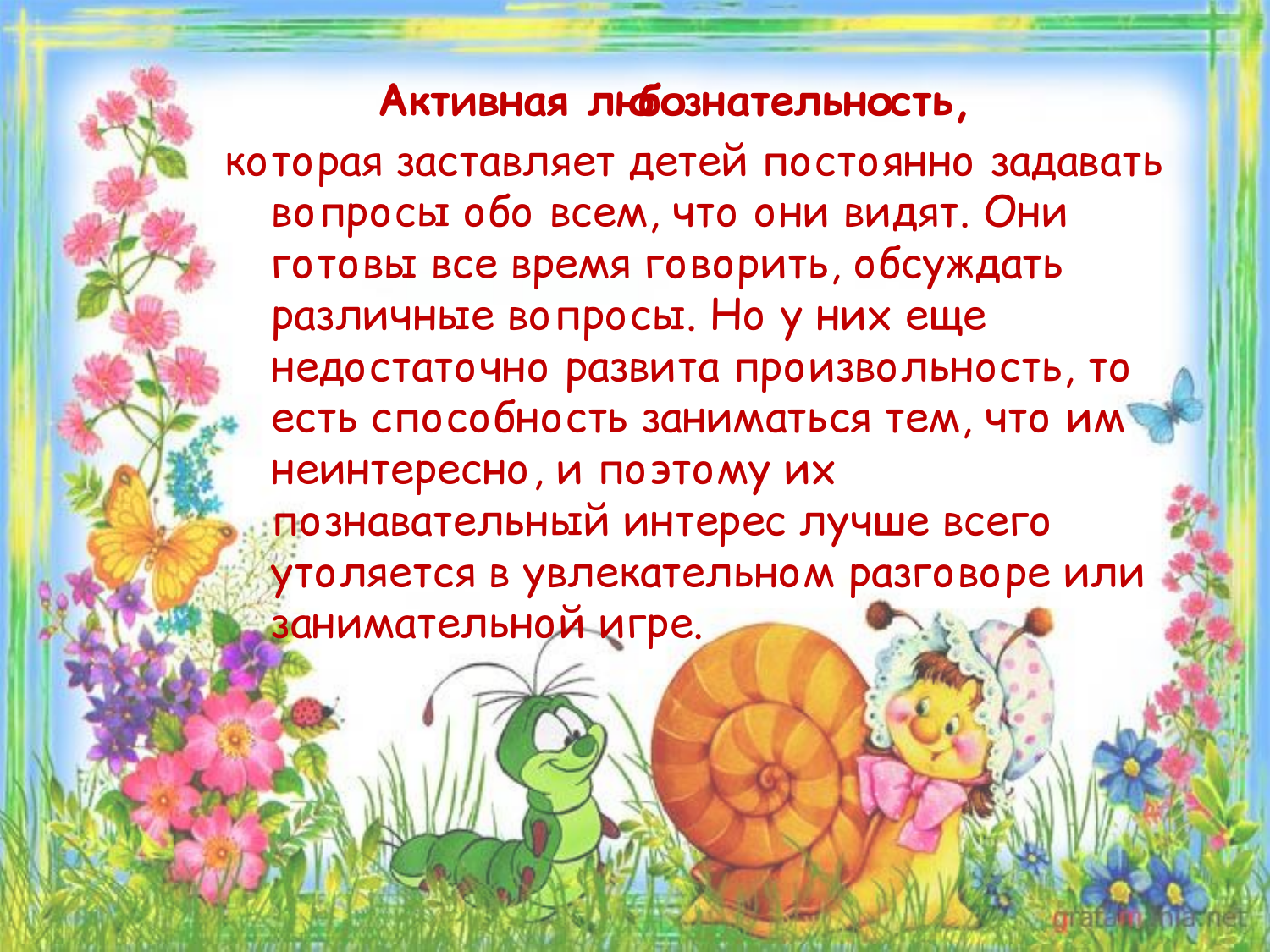

Активная любознательность,
  которая заставляет детей постоянно задавать вопросы обо всем, что они видят. Они готовы все время говорить, обсуждать различные вопросы. Но у них еще недостаточно развита произвольность, то есть способность заниматься тем, что им неинтересно, и поэтому их познавательный интерес лучше всего утоляется в увлекательном разговоре или занимательной игре.